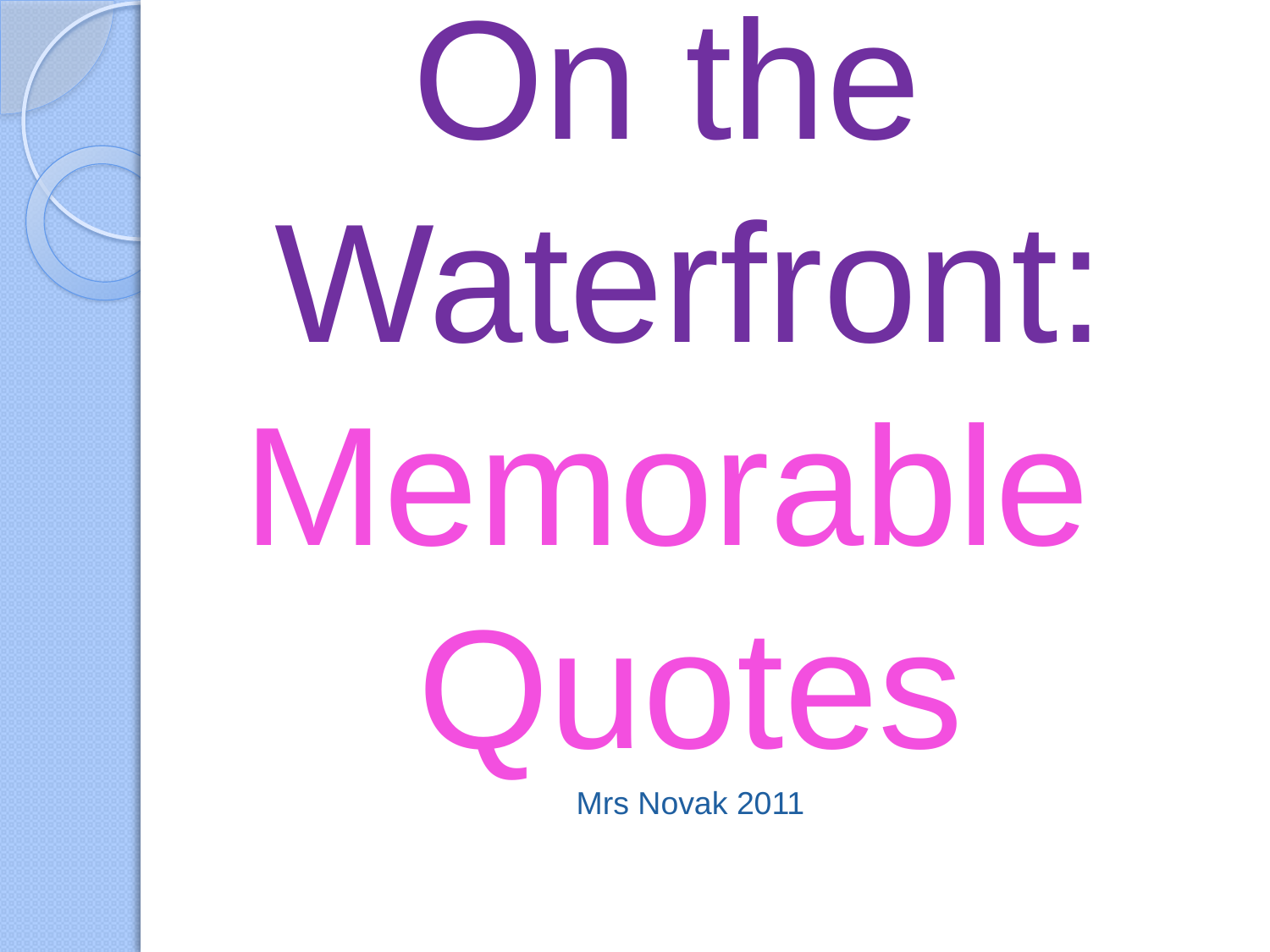

# On the Waterfront: Memorable Quotes Mrs Novak 2011